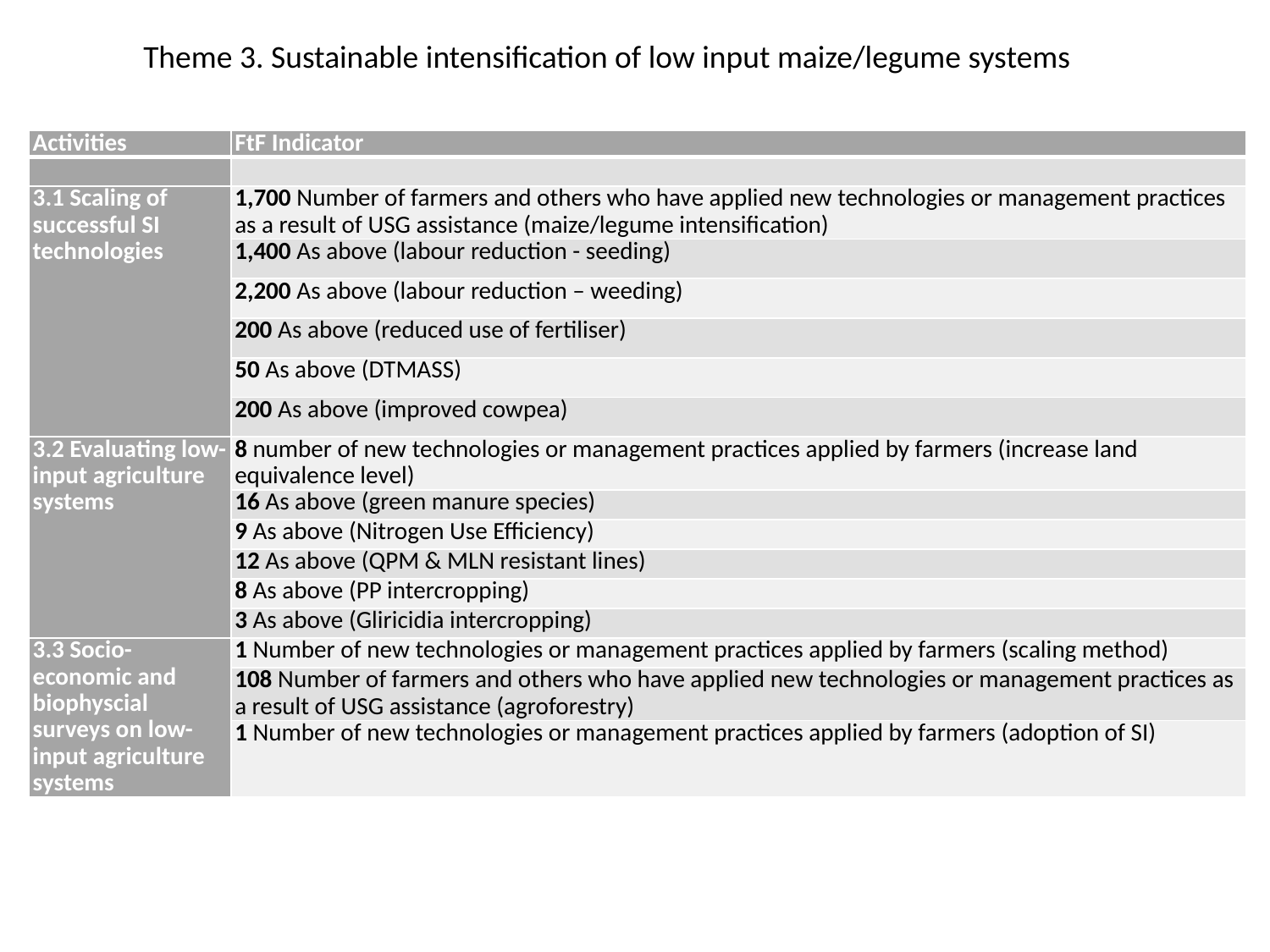

Theme 3. Sustainable intensification of low input maize/legume systems
| Activities | FtF Indicator |
| --- | --- |
|  |  |
| 3.1 Scaling of successful SI technologies | 1,700 Number of farmers and others who have applied new technologies or management practices as a result of USG assistance (maize/legume intensification) |
|  | 1,400 As above (labour reduction - seeding) |
|  | 2,200 As above (labour reduction – weeding) |
|  | 200 As above (reduced use of fertiliser) |
|  | 50 As above (DTMASS) |
|  | 200 As above (improved cowpea) |
| 3.2 Evaluating low-input agriculture systems | 8 number of new technologies or management practices applied by farmers (increase land equivalence level) |
|  | 16 As above (green manure species) |
|  | 9 As above (Nitrogen Use Efficiency) |
|  | 12 As above (QPM & MLN resistant lines) |
|  | 8 As above (PP intercropping) |
|  | 3 As above (Gliricidia intercropping) |
| 3.3 Socio-economic and biophyscial surveys on low-input agriculture systems | 1 Number of new technologies or management practices applied by farmers (scaling method) |
|  | 108 Number of farmers and others who have applied new technologies or management practices as a result of USG assistance (agroforestry) |
|  | 1 Number of new technologies or management practices applied by farmers (adoption of SI) |